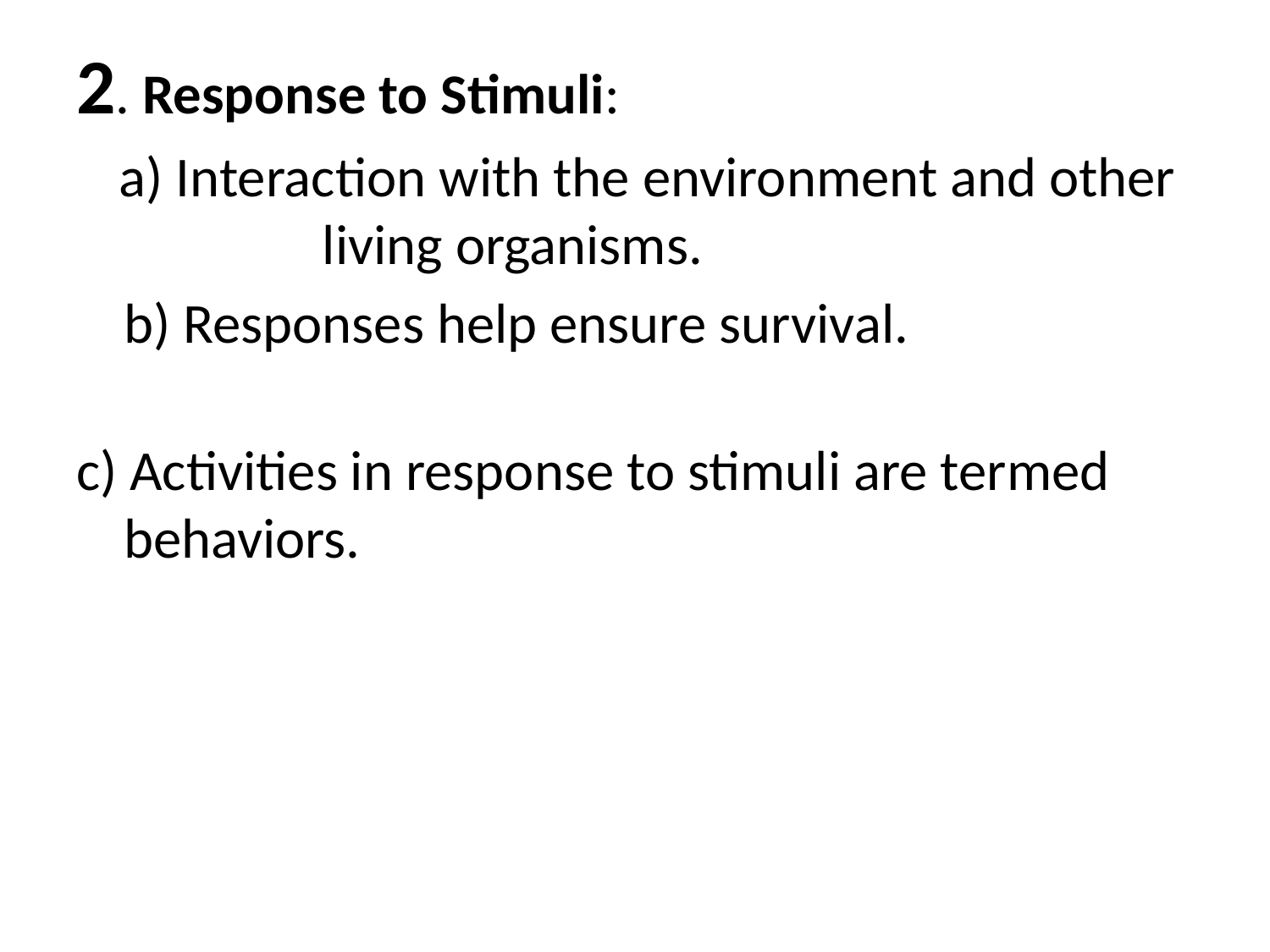

2. Response to Stimuli:
  a) Interaction with the environment and other living organisms.
	b) Responses help ensure survival.
c) Activities in response to stimuli are termed behaviors.

#